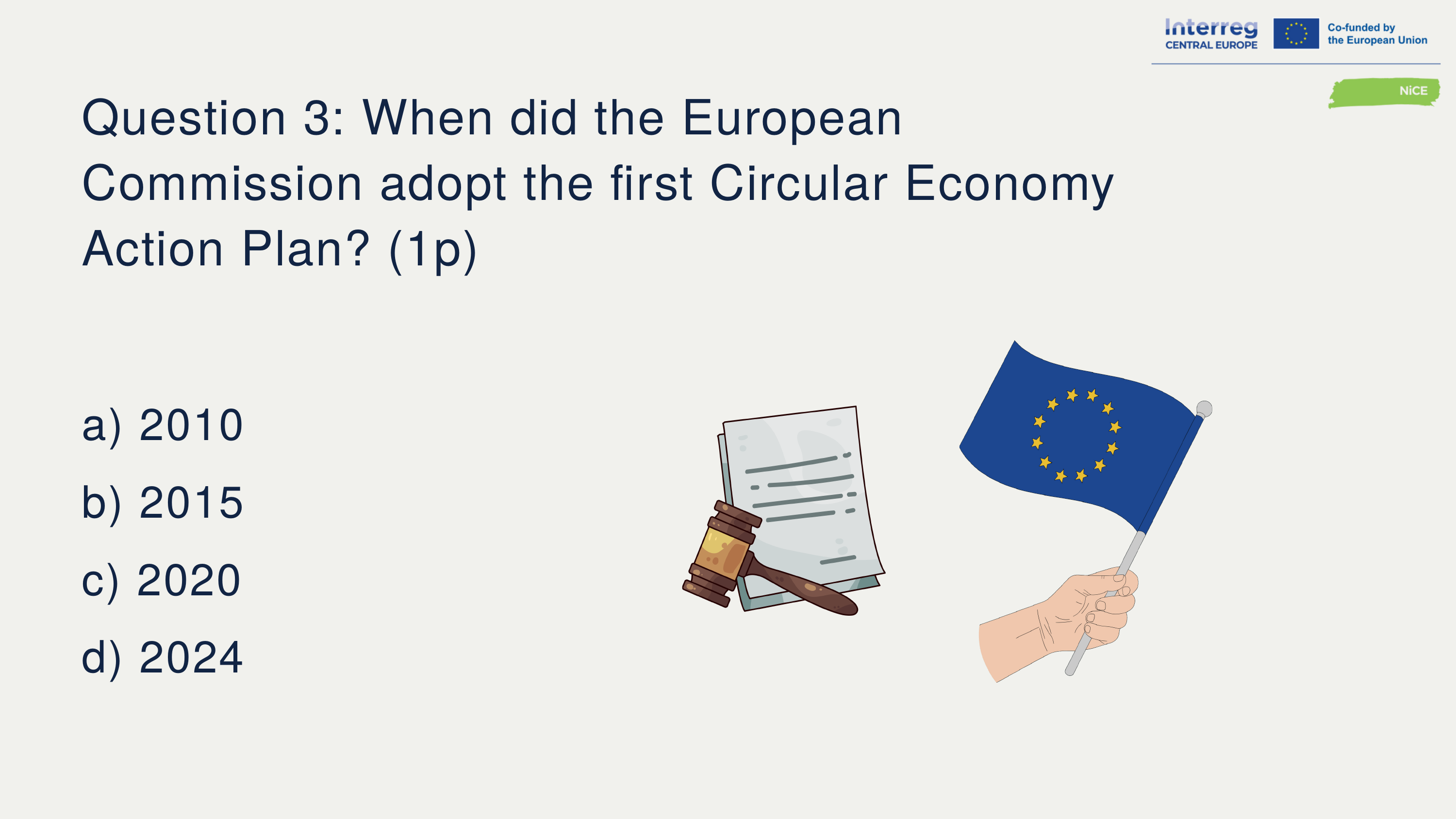

Question 3: When did the European Commission adopt the first Circular Economy Action Plan? (1p)

a) 2010
b) 2015
c) 2020
d) 2024